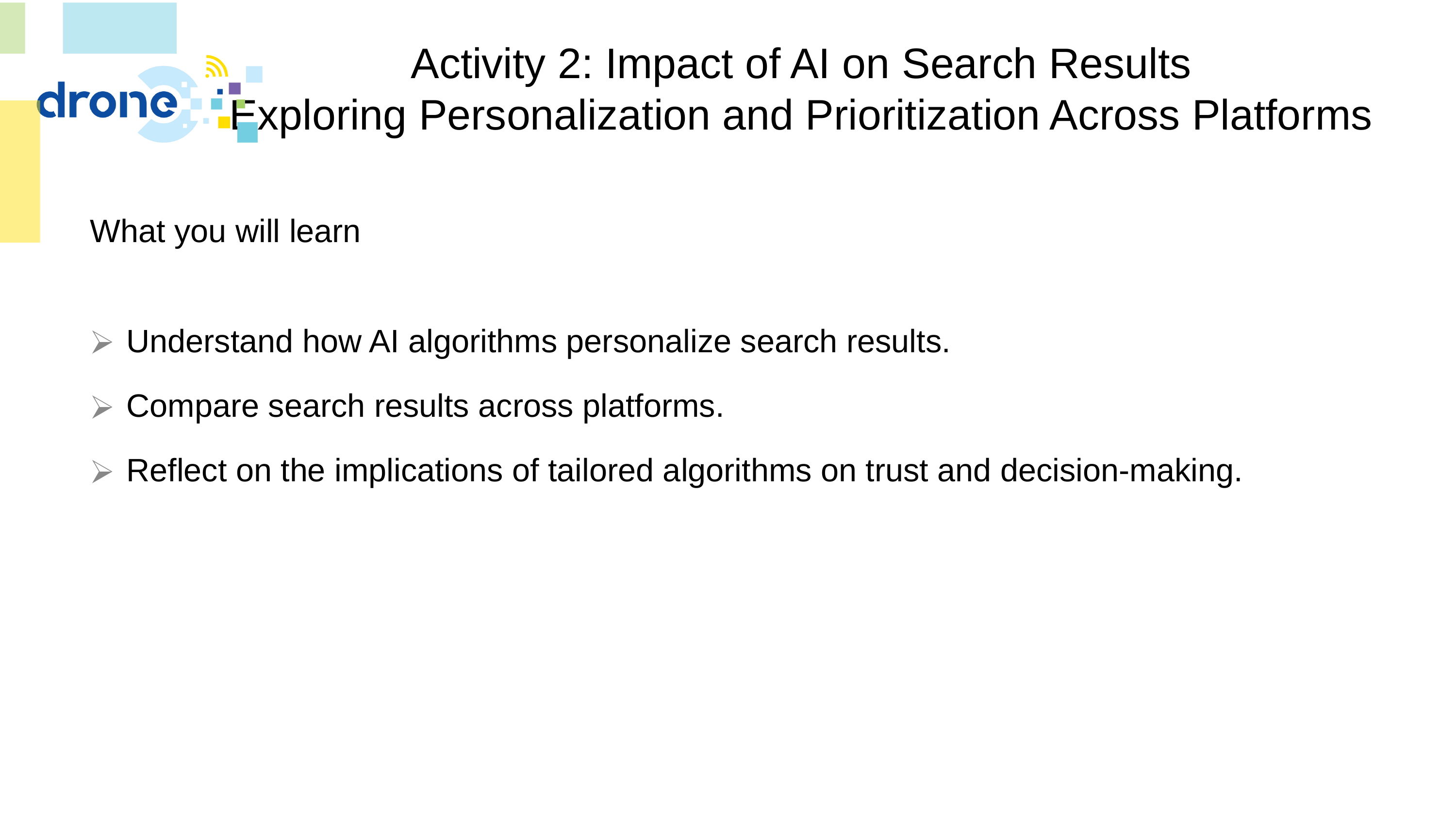

# Activity 2: Impact of AI on Search Results Exploring Personalization and Prioritization Across Platforms

What you will learn

Understand how AI algorithms personalize search results.
Compare search results across platforms.
Reflect on the implications of tailored algorithms on trust and decision-making.